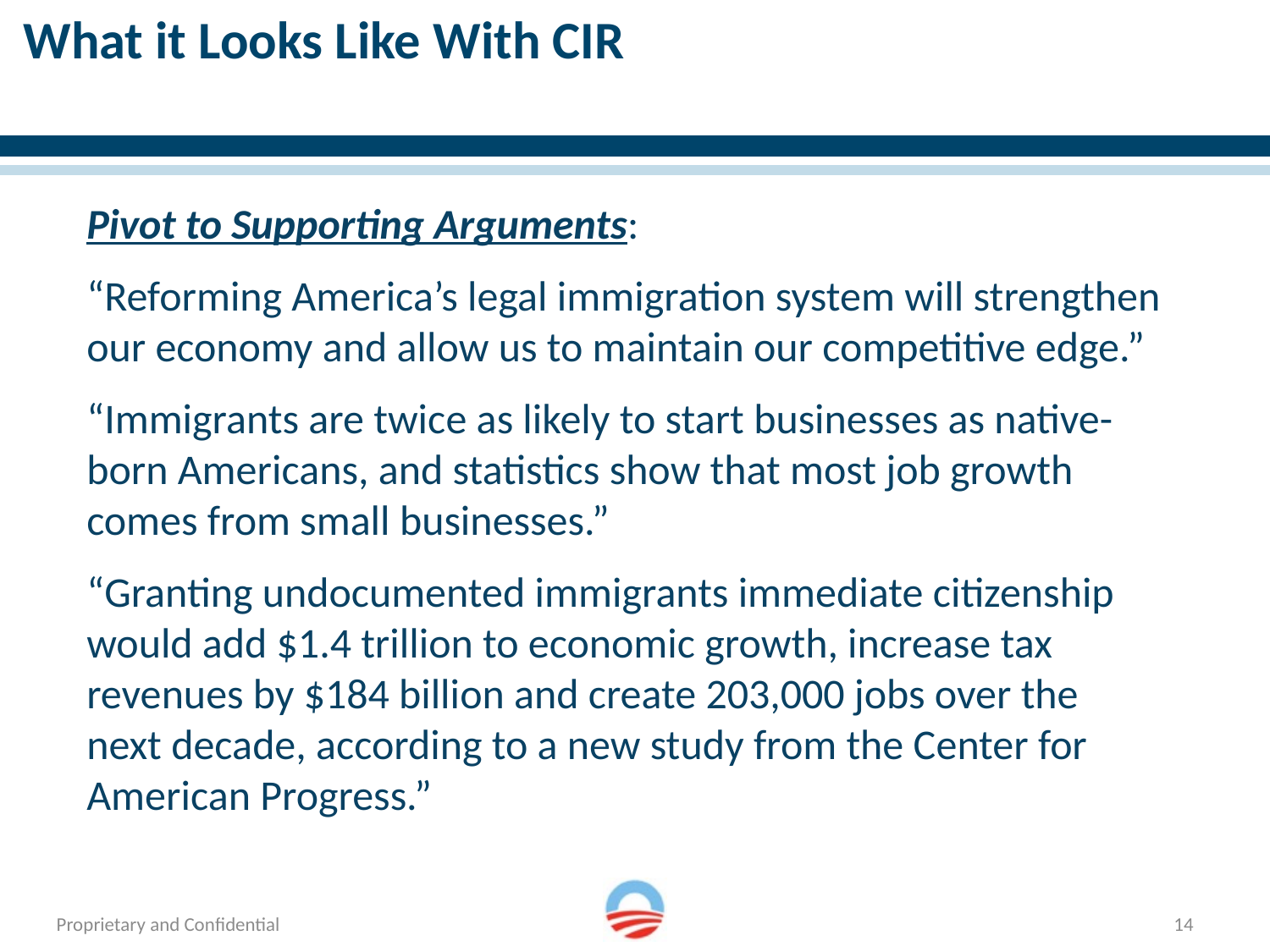

# What it Looks Like With CIR
Pivot to Supporting Arguments:
“Reforming America’s legal immigration system will strengthen our economy and allow us to maintain our competitive edge.”
“Immigrants are twice as likely to start businesses as native-born Americans, and statistics show that most job growth comes from small businesses.”
“Granting undocumented immigrants immediate citizenship would add $1.4 trillion to economic growth, increase tax revenues by $184 billion and create 203,000 jobs over the next decade, according to a new study from the Center for American Progress.”

14